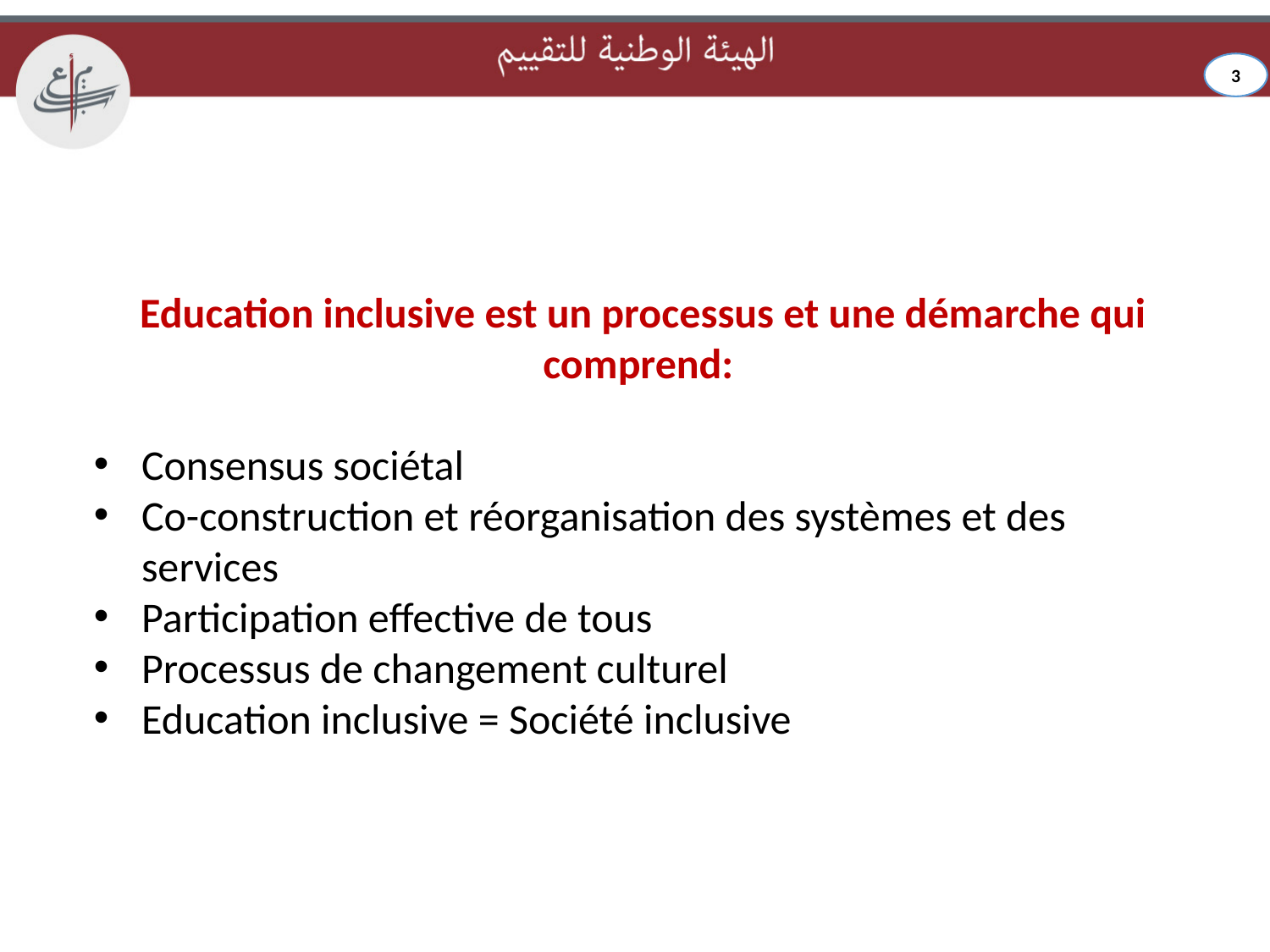

3
Education inclusive est un processus et une démarche qui comprend:

Consensus sociétal
Co-construction et réorganisation des systèmes et des services
Participation effective de tous
Processus de changement culturel
Education inclusive = Société inclusive